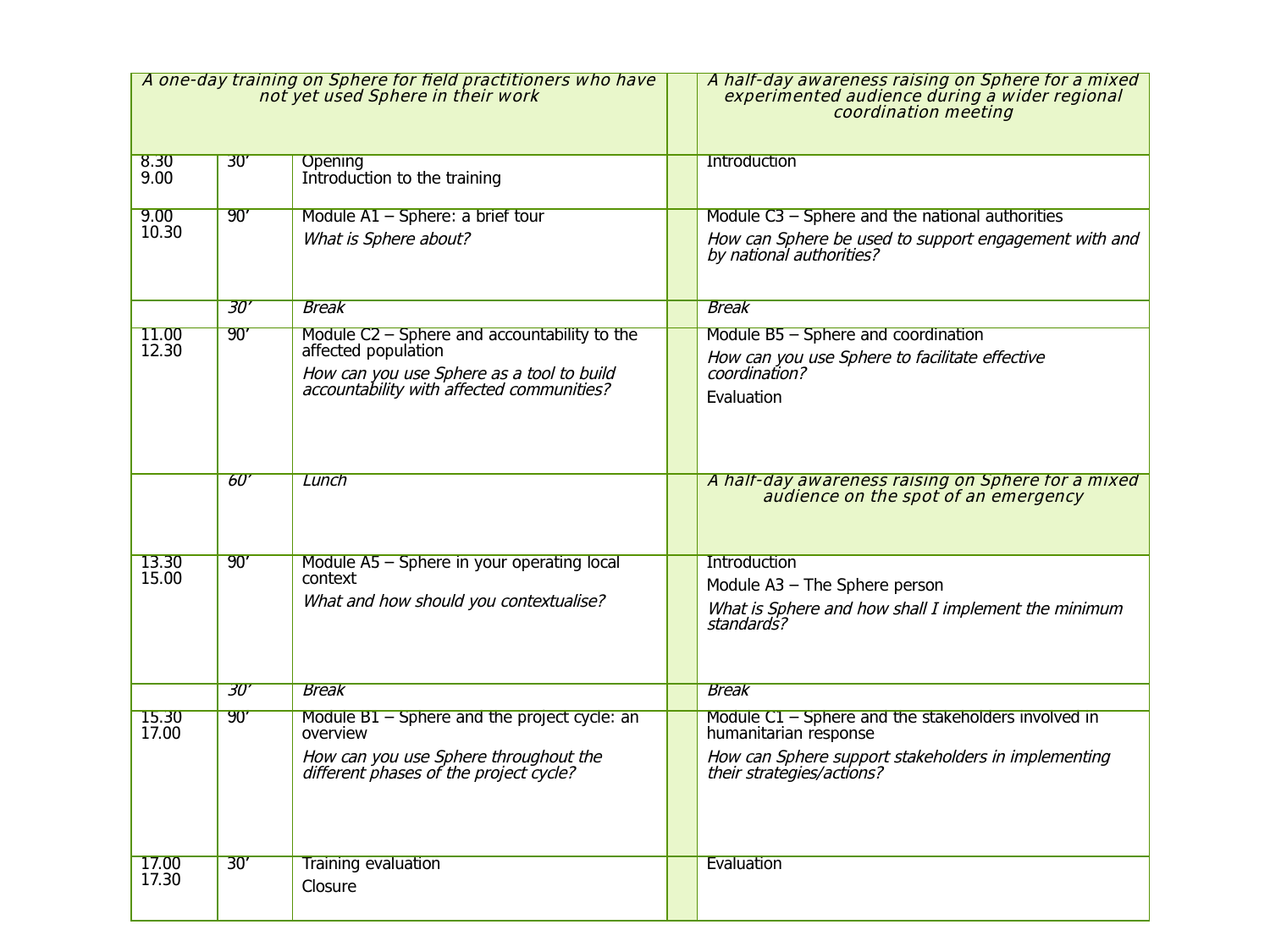

| A one-day training on Sphere for field practitioners who have not yet used Sphere in their work |  |  |  | A half-day awareness raising on Sphere for a mixed experimented audience during a wider regional coordination meeting |
| --- | --- | --- | --- | --- |
| 8.30 9.00 | 30’ | Opening Introduction to the training |  | Introduction |
| 9.00 10.30 | 90’ | Module A1 – Sphere: a brief tour What is Sphere about? |  | Module C3 – Sphere and the national authorities How can Sphere be used to support engagement with and by national authorities? |
|  | 30’ | Break |  | Break |
| 11.00 12.30 | 90’ | Module C2 – Sphere and accountability to the affected population How can you use Sphere as a tool to build accountability with affected communities? |  | Module B5 – Sphere and coordination How can you use Sphere to facilitate effective coordination? Evaluation |
|  | 60’ | Lunch |  | A half-day awareness raising on Sphere for a mixed audience on the spot of an emergency |
| 13.30 15.00 | 90’ | Module A5 – Sphere in your operating local context What and how should you contextualise? |  | Introduction Module A3 – The Sphere person What is Sphere and how shall I implement the minimum standards? |
|  | 30’ | Break |  | Break |
| 15.30 17.00 | 90’ | Module B1 – Sphere and the project cycle: an overview How can you use Sphere throughout the different phases of the project cycle? |  | Module C1 – Sphere and the stakeholders involved in humanitarian response How can Sphere support stakeholders in implementing their strategies/actions? |
| 17.00 17.30 | 30’ | Training evaluation Closure |  | Evaluation |